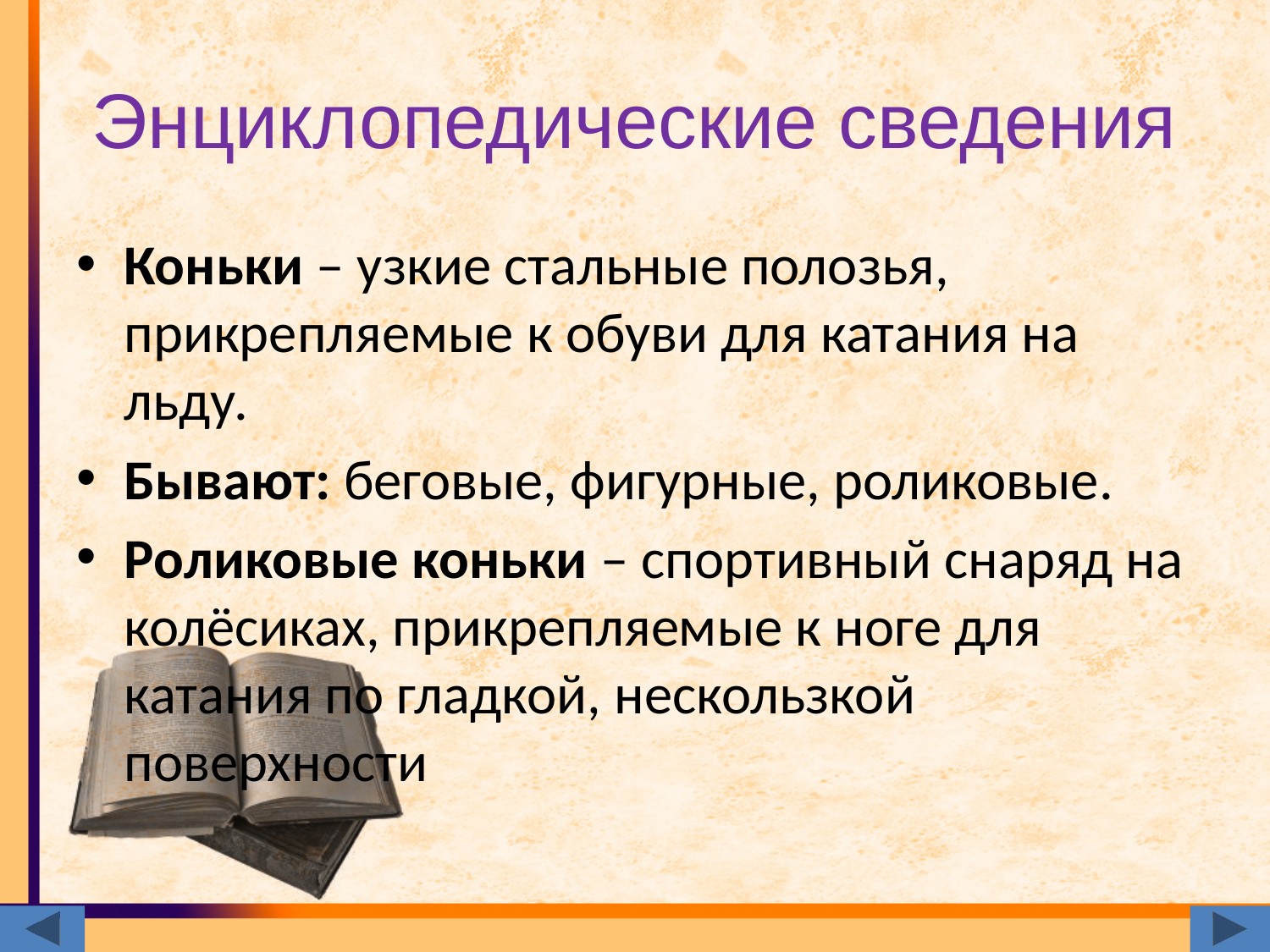

# Энциклопедические сведения
Коньки – узкие стальные полозья, прикрепляемые к обуви для катания на льду.
Бывают: беговые, фигурные, роликовые.
Роликовые коньки – спортивный снаряд на колёсиках, прикрепляемые к ноге для катания по гладкой, нескользкой поверхности